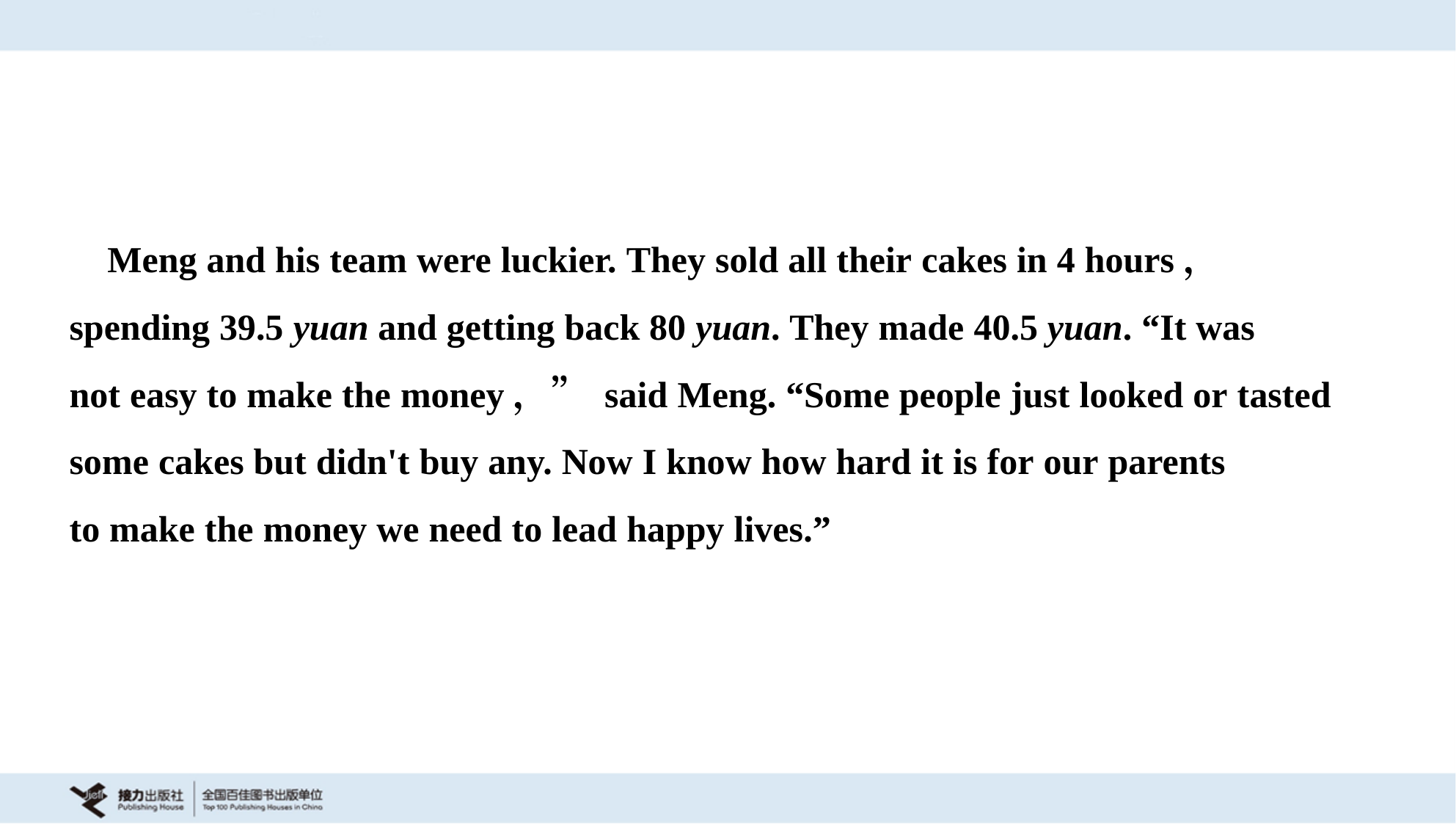

Meng and his team were luckier. They sold all their cakes in 4 hours，
spending 39.5 yuan and getting back 80 yuan. They made 40.5 yuan. “It was
not easy to make the money，” said Meng. “Some people just looked or tasted
some cakes but didn't buy any. Now I know how hard it is for our parents
to make the money we need to lead happy lives.”